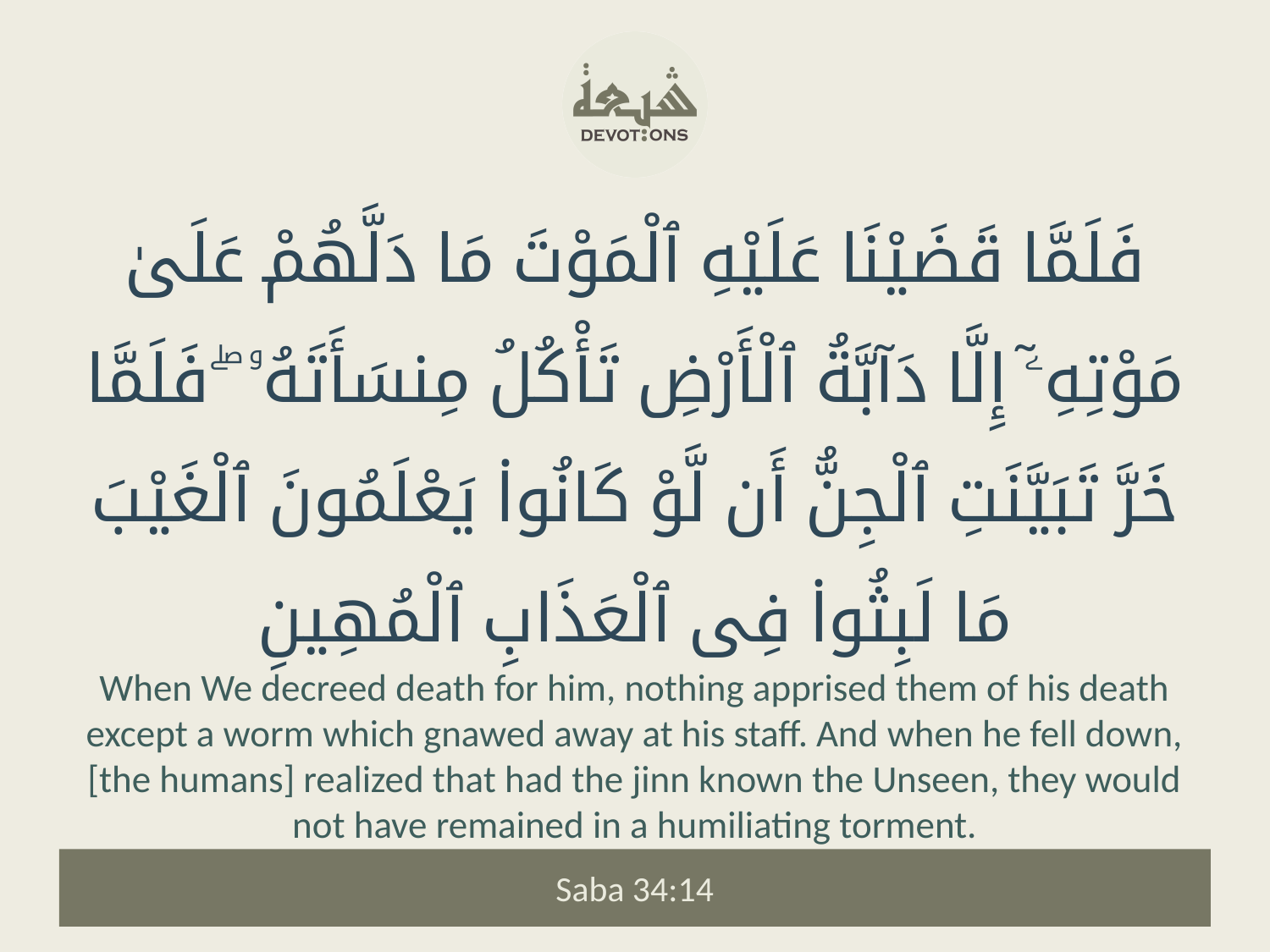

فَلَمَّا قَضَيْنَا عَلَيْهِ ٱلْمَوْتَ مَا دَلَّهُمْ عَلَىٰ مَوْتِهِۦٓ إِلَّا دَآبَّةُ ٱلْأَرْضِ تَأْكُلُ مِنسَأَتَهُۥ ۖ فَلَمَّا خَرَّ تَبَيَّنَتِ ٱلْجِنُّ أَن لَّوْ كَانُوا۟ يَعْلَمُونَ ٱلْغَيْبَ مَا لَبِثُوا۟ فِى ٱلْعَذَابِ ٱلْمُهِينِ
When We decreed death for him, nothing apprised them of his death except a worm which gnawed away at his staff. And when he fell down, [the humans] realized that had the jinn known the Unseen, they would not have remained in a humiliating torment.
Saba 34:14